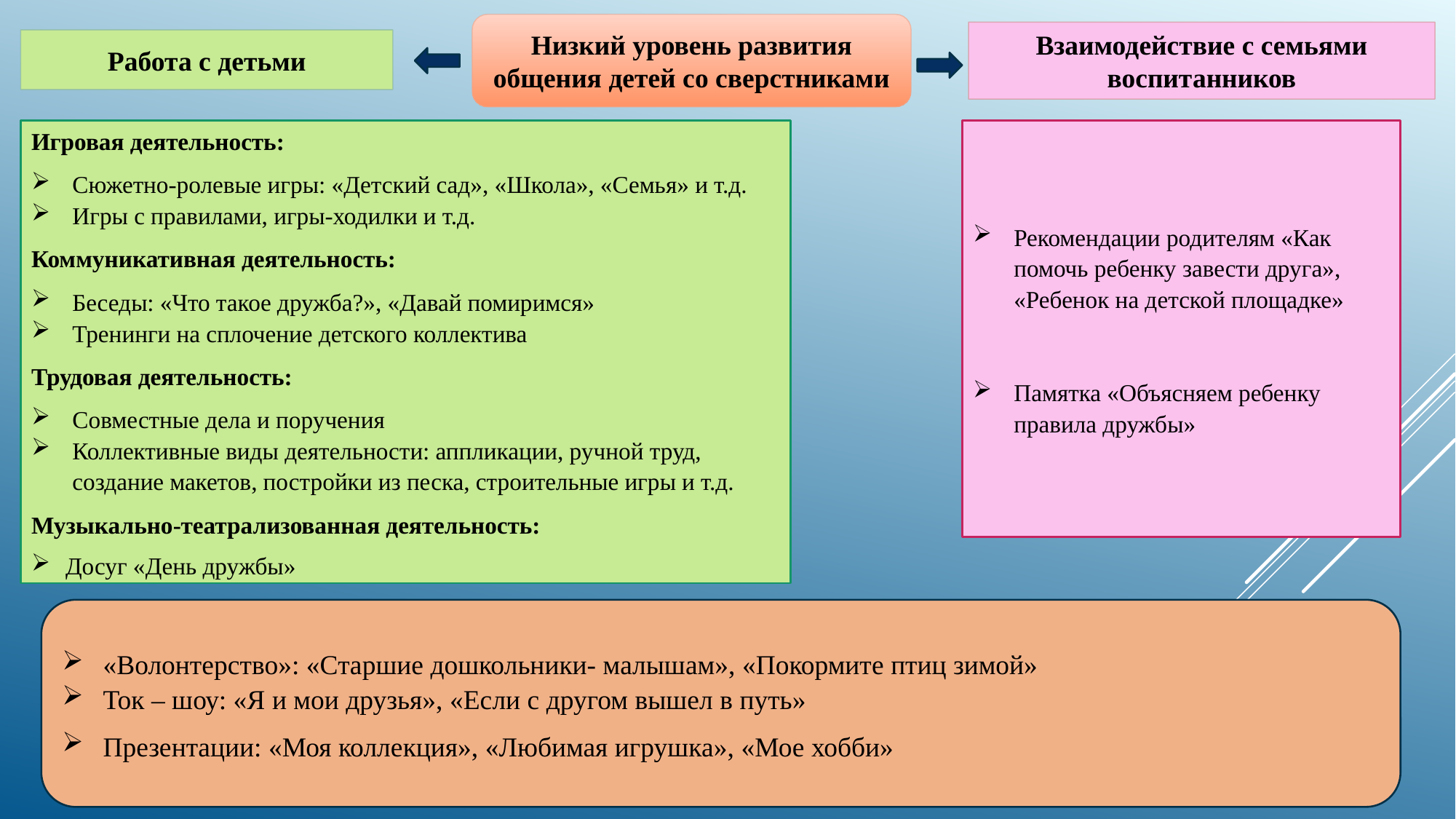

Низкий уровень развития общения детей со сверстниками
Взаимодействие с семьями воспитанников
Работа с детьми

Игровая деятельность:
Сюжетно-ролевые игры: «Детский сад», «Школа», «Семья» и т.д.
Игры с правилами, игры-ходилки и т.д.
Коммуникативная деятельность:
Беседы: «Что такое дружба?», «Давай помиримся»
Тренинги на сплочение детского коллектива
Трудовая деятельность:
Совместные дела и поручения
Коллективные виды деятельности: аппликации, ручной труд, создание макетов, постройки из песка, строительные игры и т.д.
Музыкально-театрализованная деятельность:
Досуг «День дружбы»
Рекомендации родителям «Как помочь ребенку завести друга», «Ребенок на детской площадке»

Памятка «Объясняем ребенку правила дружбы»
«Волонтерство»: «Старшие дошкольники- малышам», «Покормите птиц зимой»
Ток – шоу: «Я и мои друзья», «Если с другом вышел в путь»
Презентации: «Моя коллекция», «Любимая игрушка», «Мое хобби»